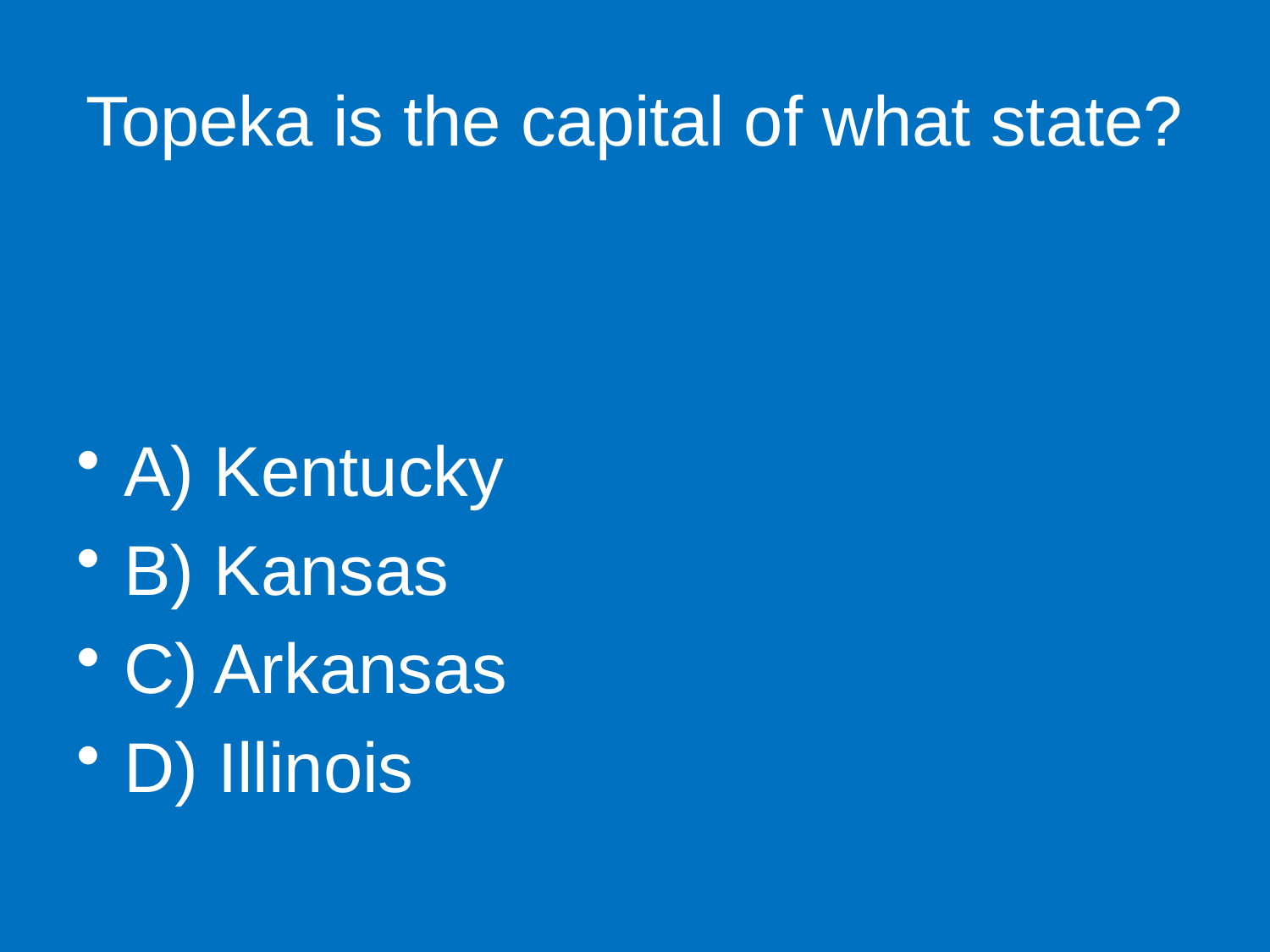

# Topeka is the capital of what state?

A) Kentucky
B) Kansas
C) Arkansas
D) Illinois